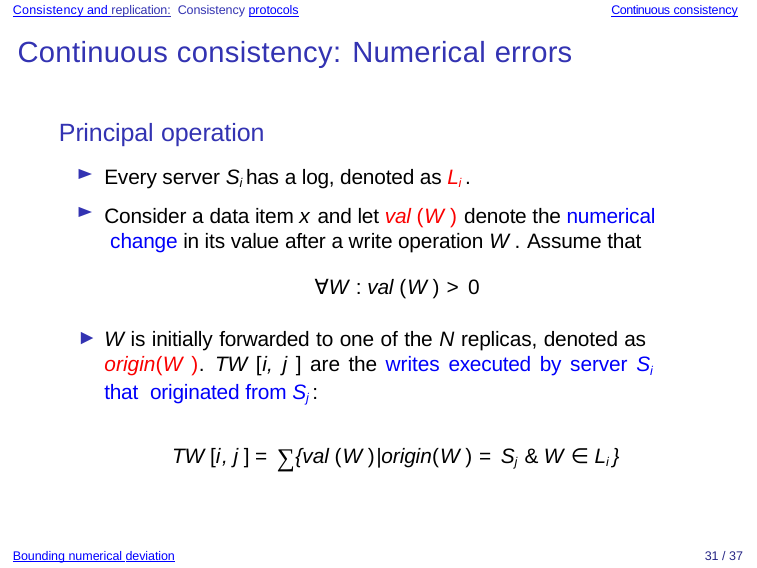

Consistency and replication: Consistency protocols
Continuous consistency
Continuous consistency: Numerical errors

Principal operation
Every server Si has a log, denoted as Li .
Consider a data item x and let val (W ) denote the numerical  change in its value after a write operation W . Assume that
∀W : val (W ) > 0
W is initially forwarded to one of the N replicas, denoted as  origin(W ). TW [i, j ] are the writes executed by server Si that  originated from Sj :
TW [i, j ] = ∑{val (W )|origin(W ) = Sj  & W ∈ Li }
Bounding numerical deviation
31 / 37